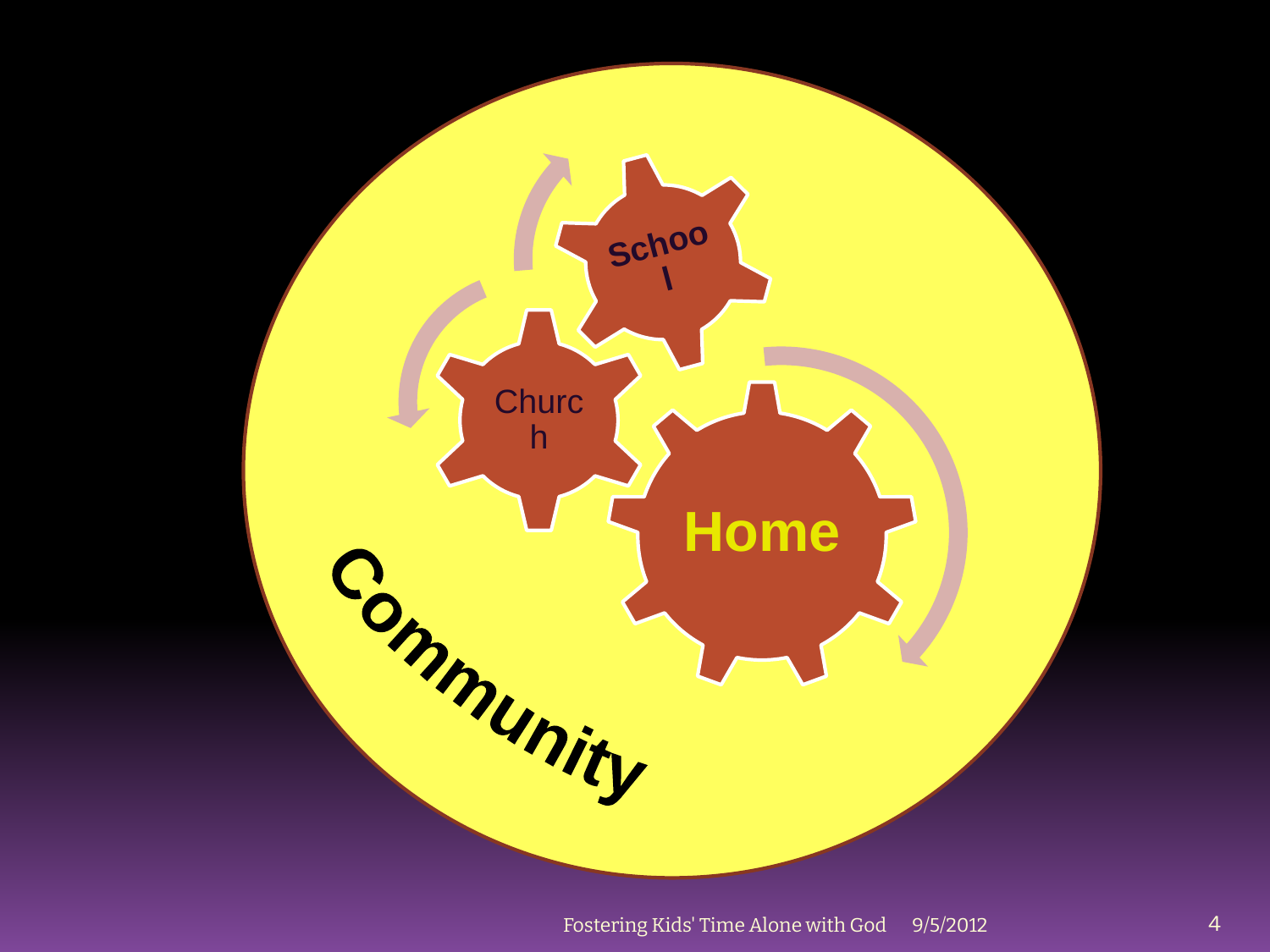

Home
Church
School
Community
Fostering Kids' Time Alone with God
9/5/2012
4